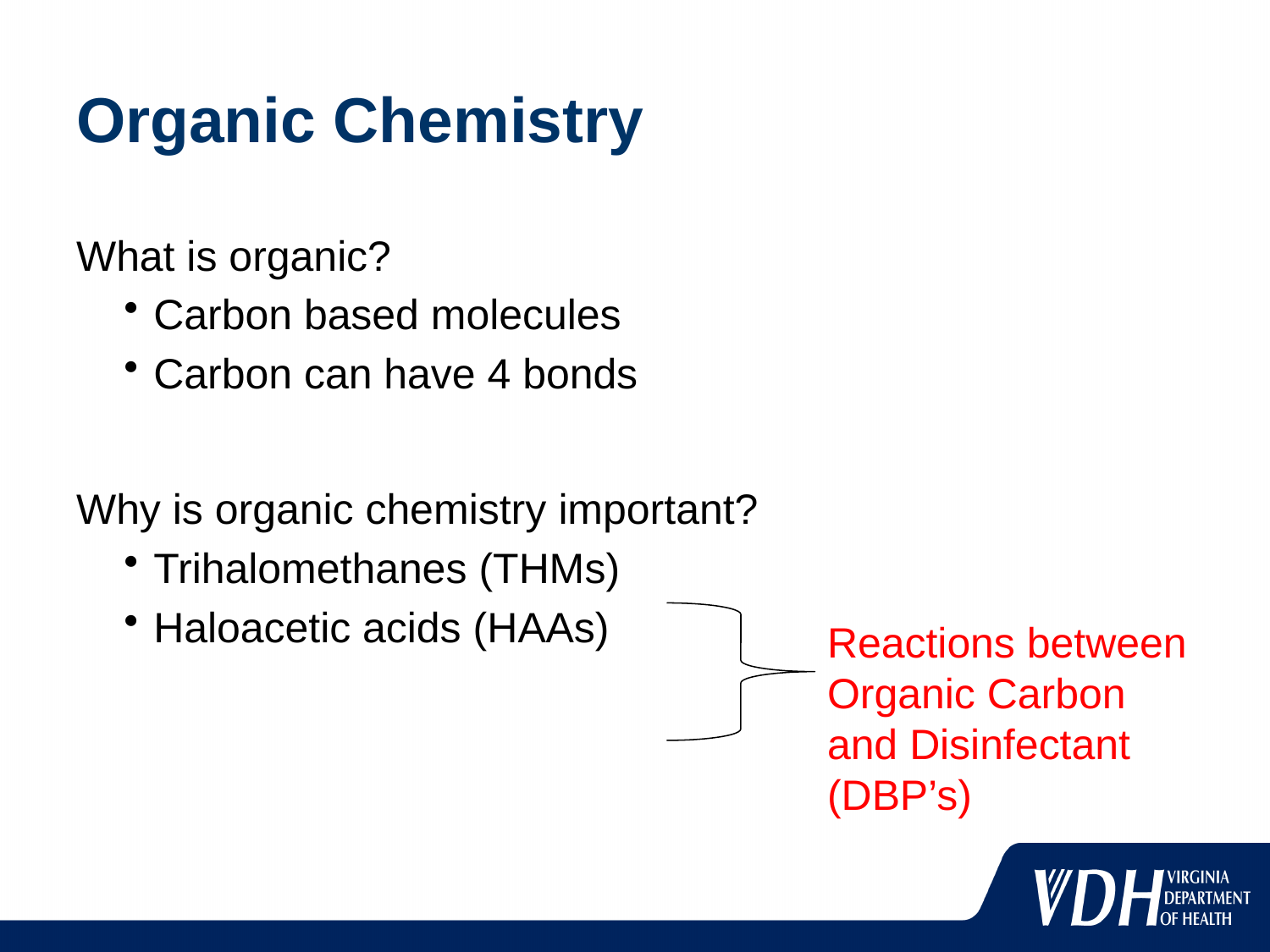

# Organic Chemistry
What is organic?
Carbon based molecules
Carbon can have 4 bonds

Why is organic chemistry important?
Trihalomethanes (THMs)
Haloacetic acids (HAAs)

Reactions between Organic Carbon and Disinfectant (DBP’s)